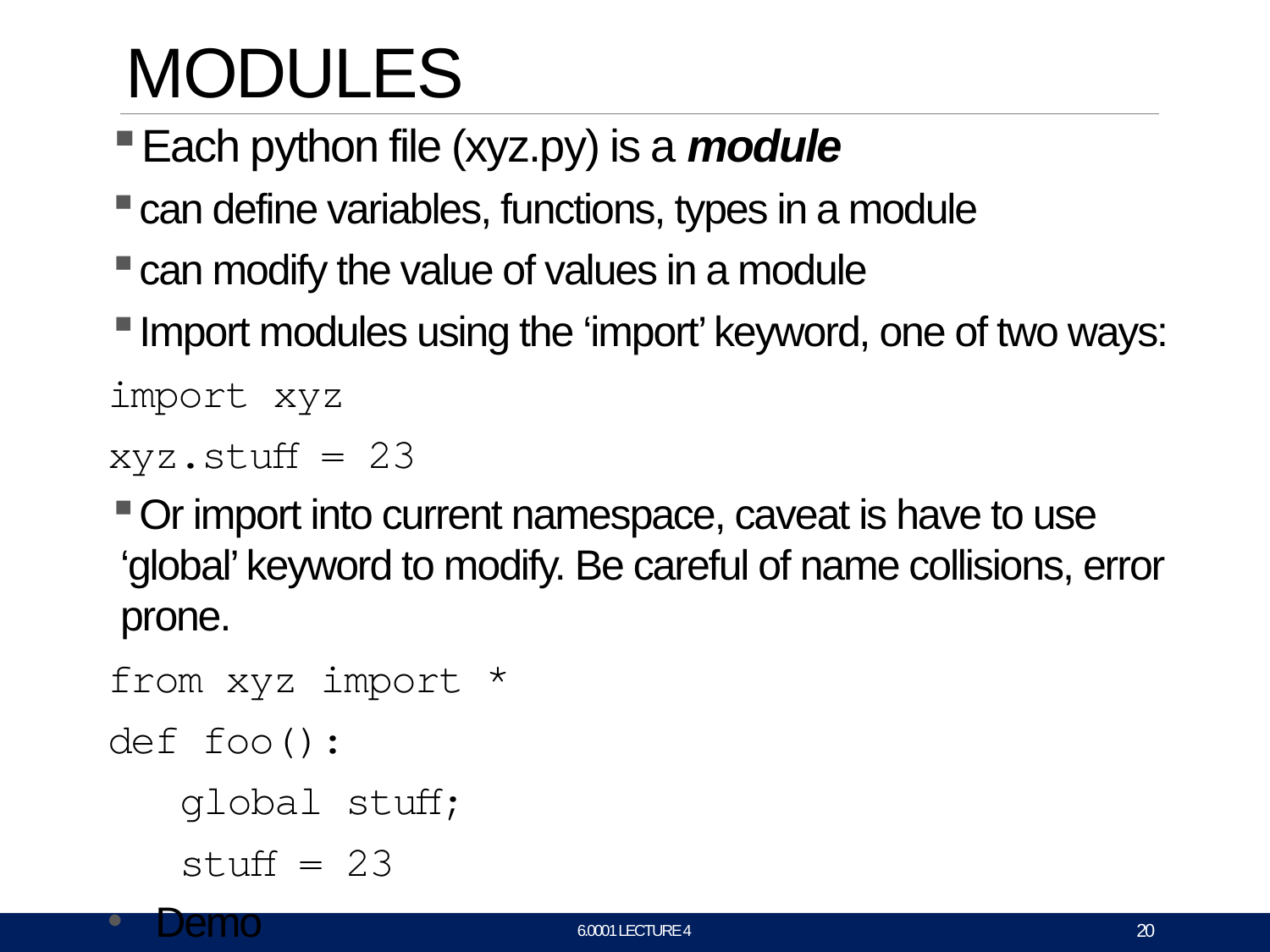

# MODULES
Each python file (xyz.py) is a module
can define variables, functions, types in a module
can modify the value of values in a module
Import modules using the ‘import’ keyword, one of two ways:
import xyz
xyz.stuff = 23
Or import into current namespace, caveat is have to use ‘global’ keyword to modify. Be careful of name collisions, error prone.
from xyz import *
def foo():
   global stuff;
   stuff = 23
Demo

20
6.0001 LECTURE 4